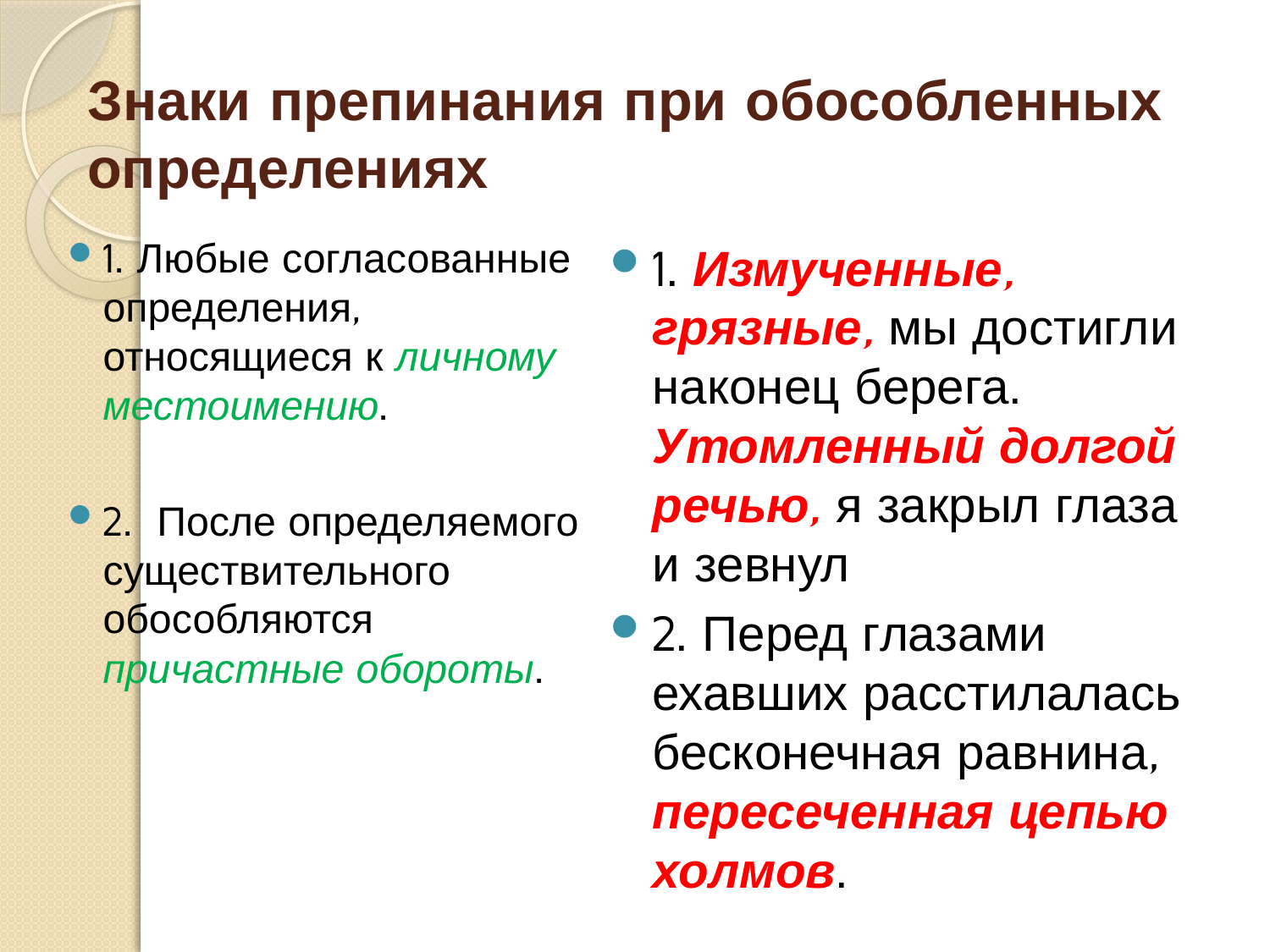

# Знаки препинания при обособленных определениях
1. Любые согласованные определения, относящиеся к личному местоимению.

2.  После определяемого существительного обособляются причастные обороты.
1. Измученные, грязные, мы достигли наконец берега. Утомленный долгой речью, я закрыл глаза и зевнул
2. Перед глазами ехавших расстилалась бесконечная равнина, пересеченная цепью холмов.